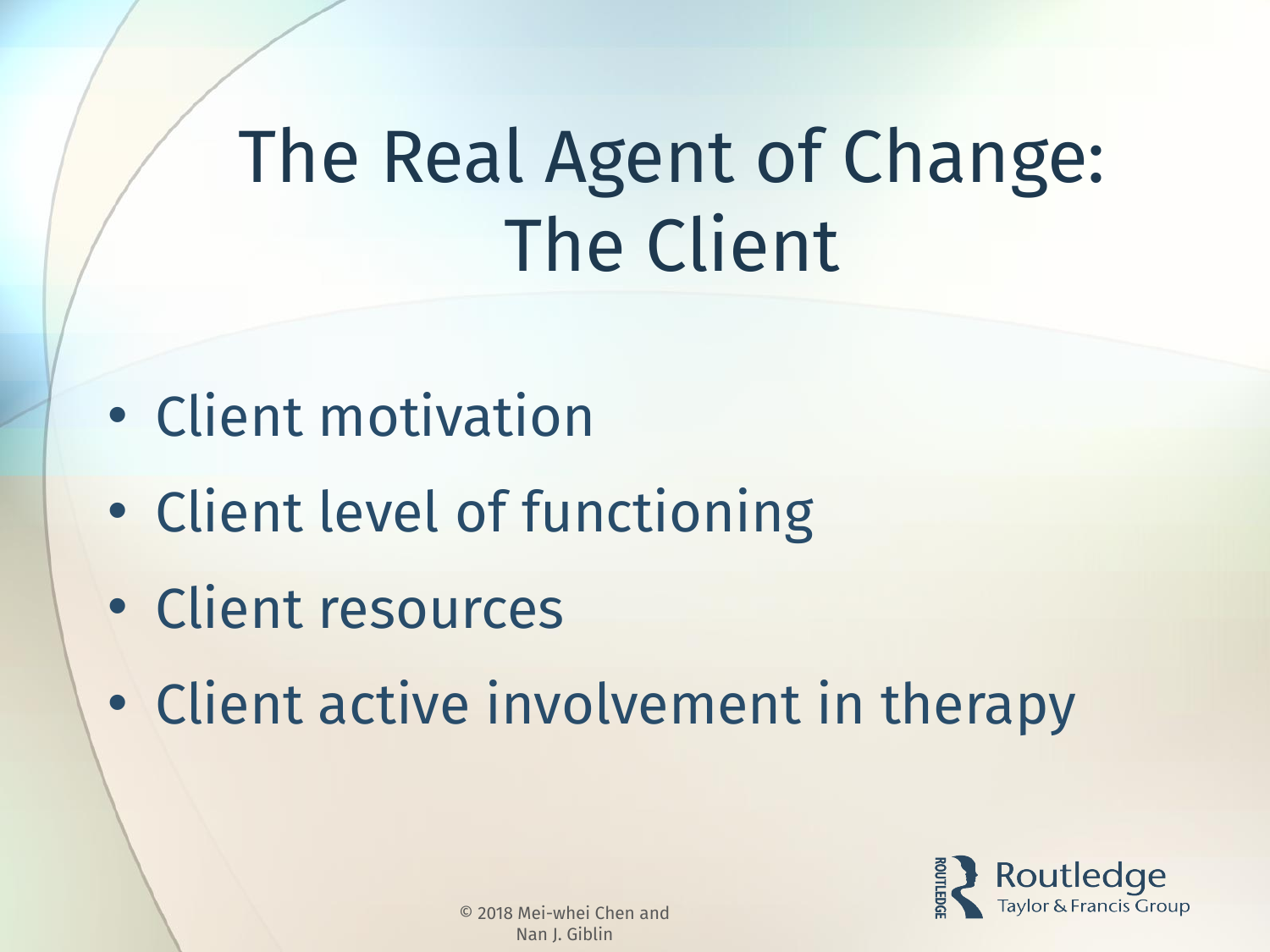

# The Real Agent of Change: The Client
Client motivation
Client level of functioning
Client resources
Client active involvement in therapy